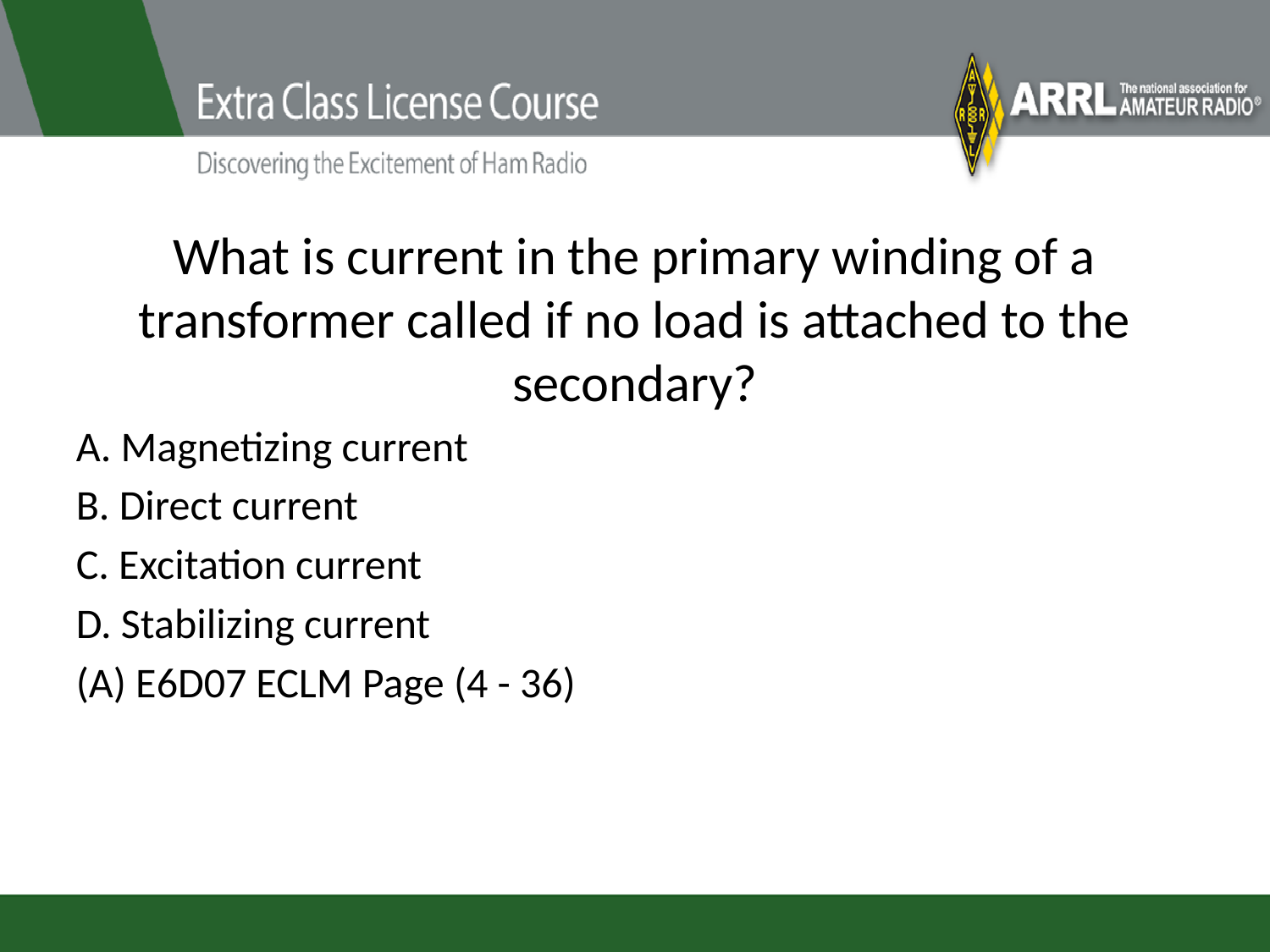

# What is current in the primary winding of a transformer called if no load is attached to the secondary?
A. Magnetizing current
B. Direct current
C. Excitation current
D. Stabilizing current
(A) E6D07 ECLM Page (4 - 36)